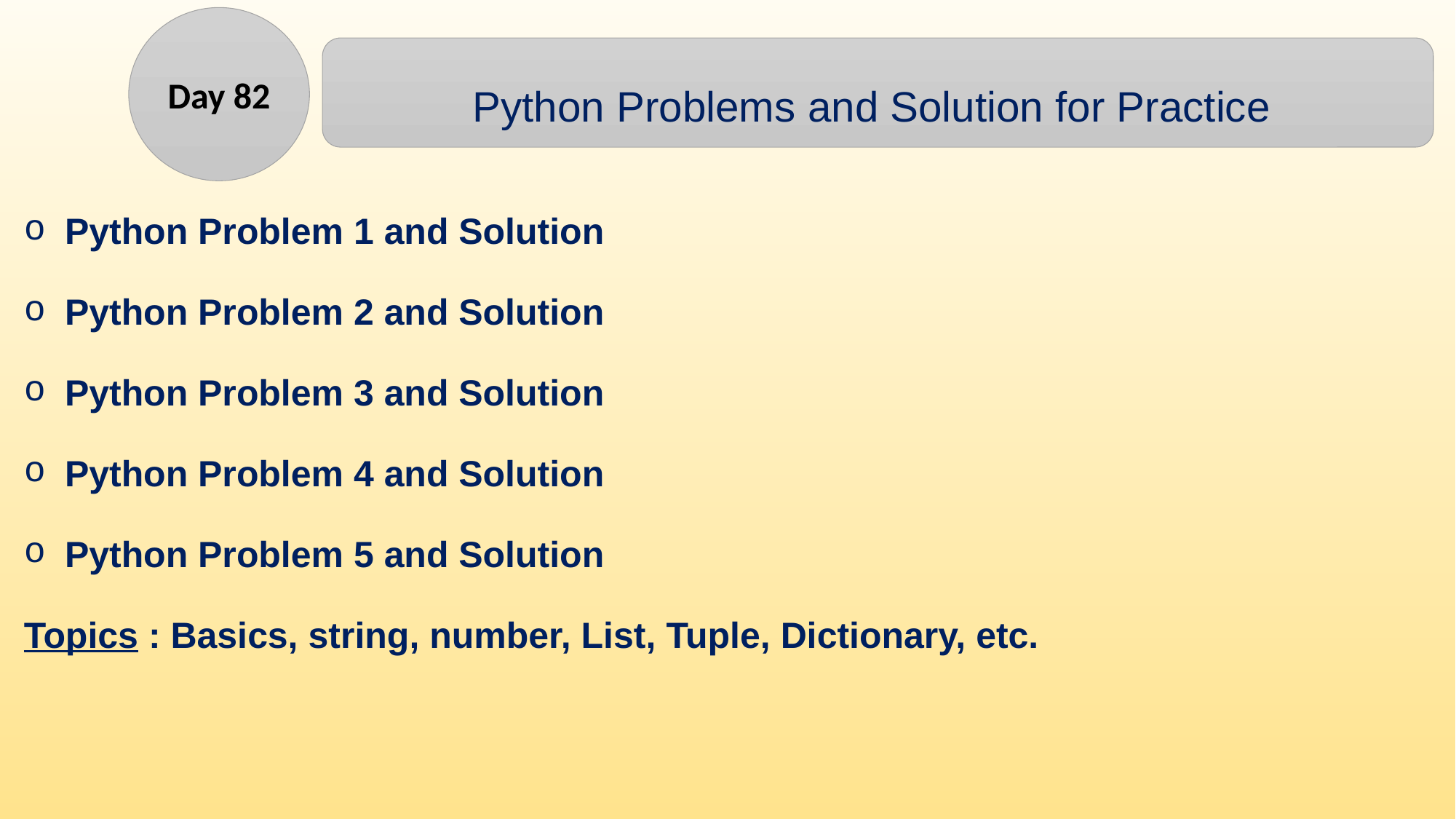

Day 82
Python Problems and Solution for Practice
Python Problem 1 and Solution
Python Problem 2 and Solution
Python Problem 3 and Solution
Python Problem 4 and Solution
Python Problem 5 and Solution
Topics : Basics, string, number, List, Tuple, Dictionary, etc.